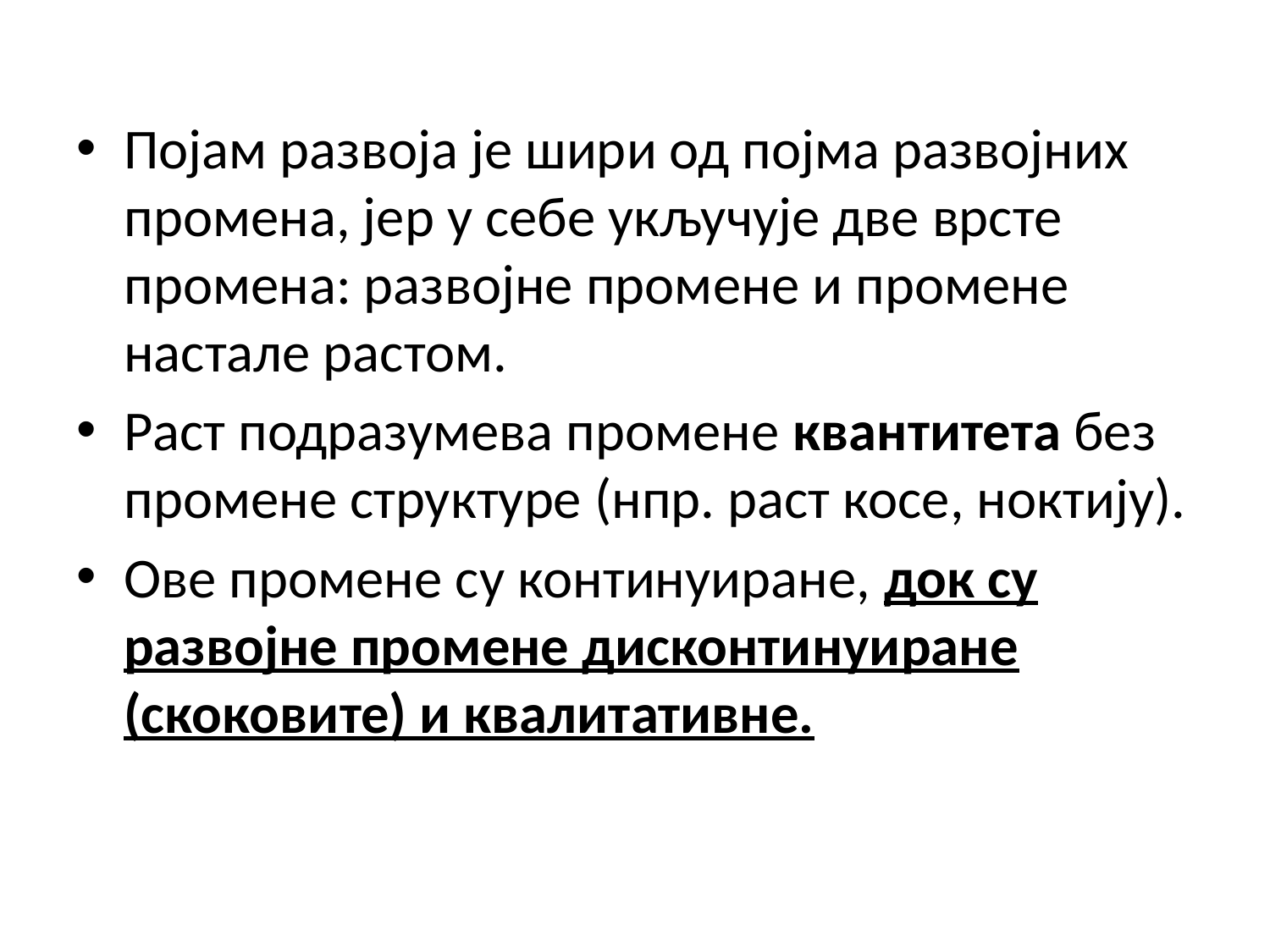

Појам развоја је шири од појма развојних промена, јер у себе укључује две врсте промена: развојне промене и промене настале растом.
Раст подразумева промене квантитета без промене структуре (нпр. раст косе, ноктију).
Ове промене су континуиране, док су развојне промене дисконтинуиране (скоковите) и квалитативне.